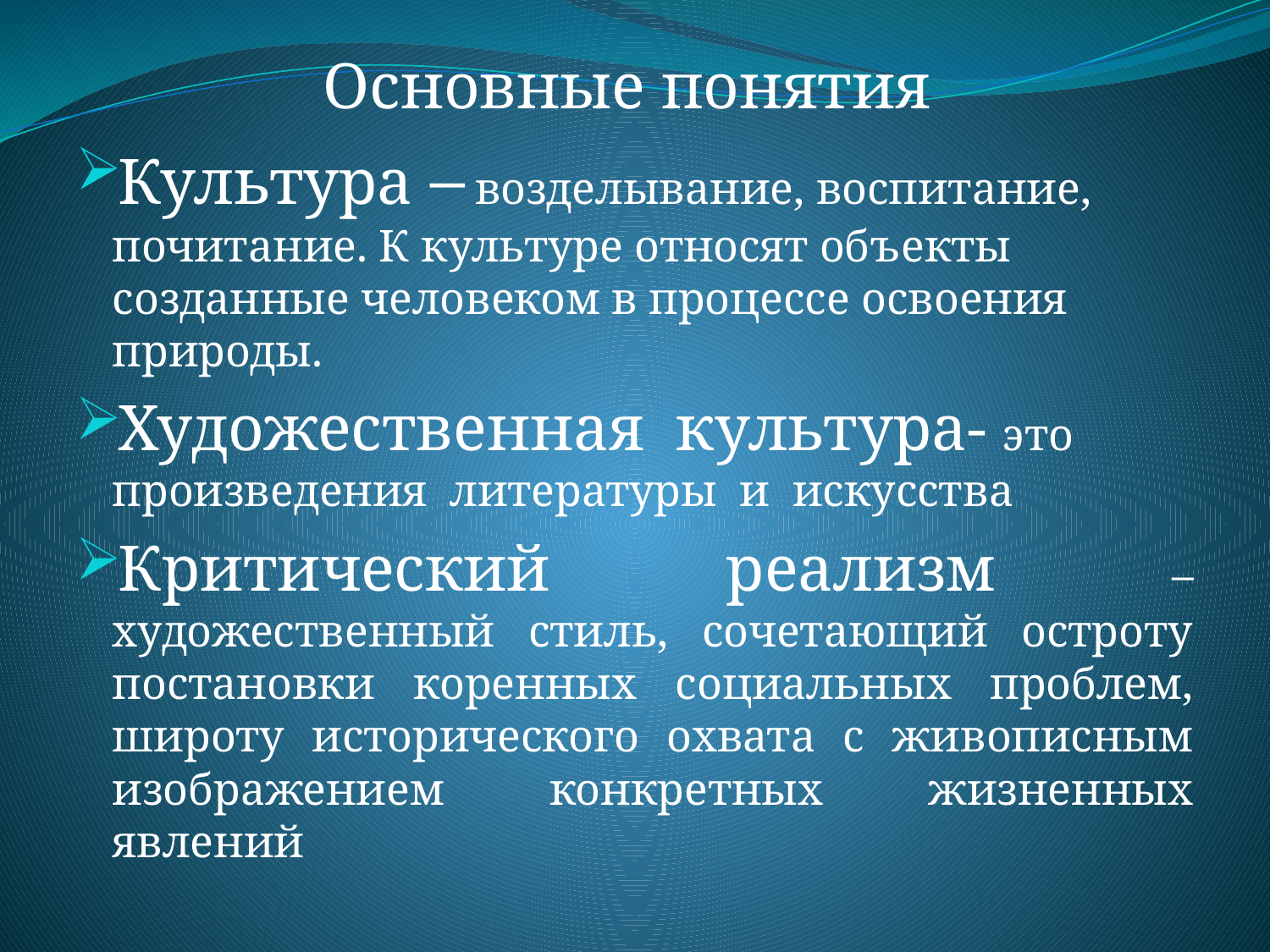

Основные понятия
Культура – возделывание, воспитание, почитание. К культуре относят объекты созданные человеком в процессе освоения природы.
Художественная  культура- это произведения  литературы  и  искусства
Критический реализм – художественный стиль, сочетающий остроту постановки коренных социальных проблем, широту исторического охвата с живописным изображением конкретных жизненных явлений